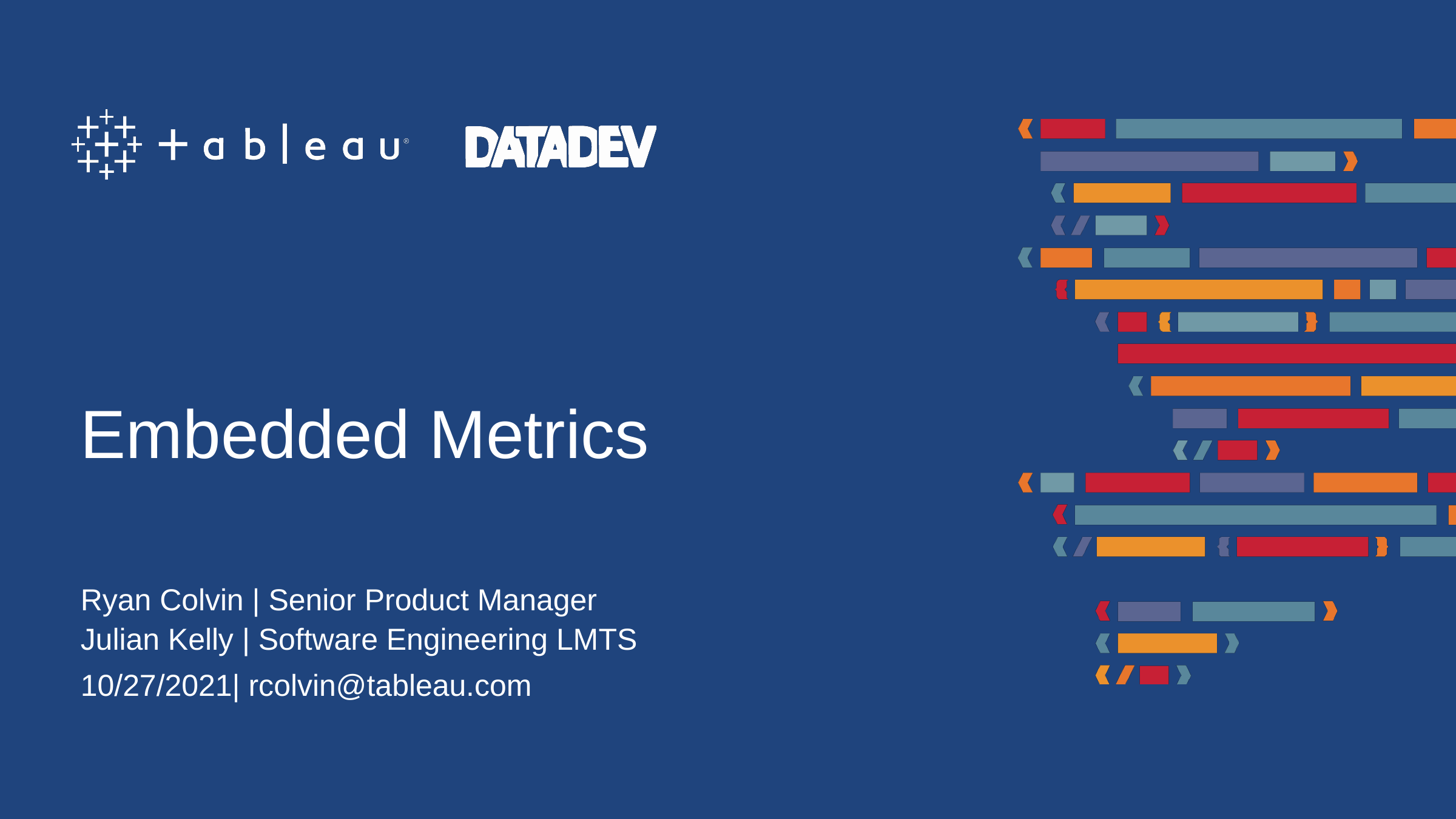

Embedded Metrics
Ryan Colvin | Senior Product Manager
Julian Kelly | Software Engineering LMTS
10/27/2021| rcolvin@tableau.com